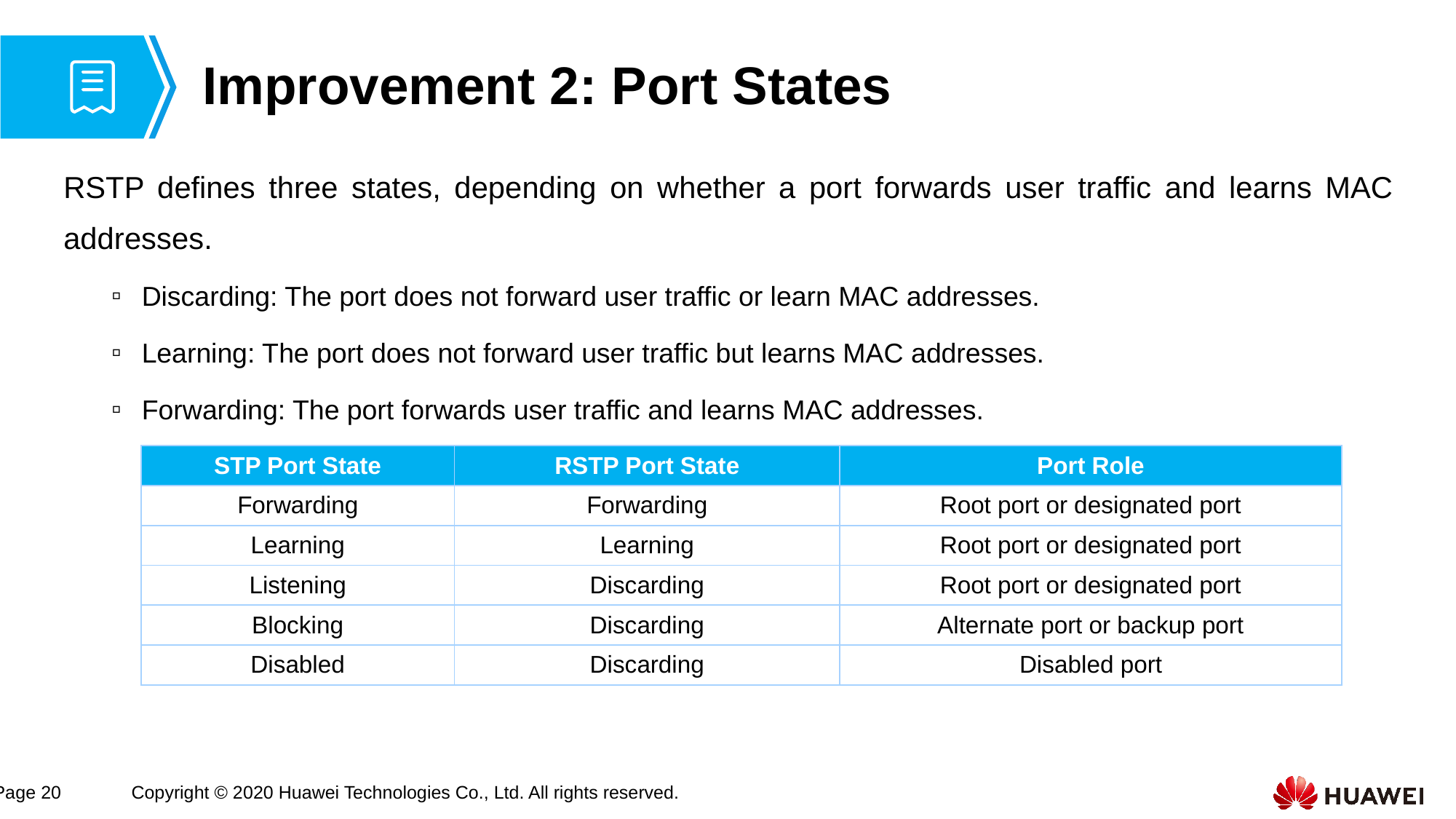

# Improvement 2: Port States
RSTP defines three states, depending on whether a port forwards user traffic and learns MAC addresses.
Discarding: The port does not forward user traffic or learn MAC addresses.
Learning: The port does not forward user traffic but learns MAC addresses.
Forwarding: The port forwards user traffic and learns MAC addresses.
| STP Port State | RSTP Port State | Port Role |
| --- | --- | --- |
| Forwarding | Forwarding | Root port or designated port |
| Learning | Learning | Root port or designated port |
| Listening | Discarding | Root port or designated port |
| Blocking | Discarding | Alternate port or backup port |
| Disabled | Discarding | Disabled port |